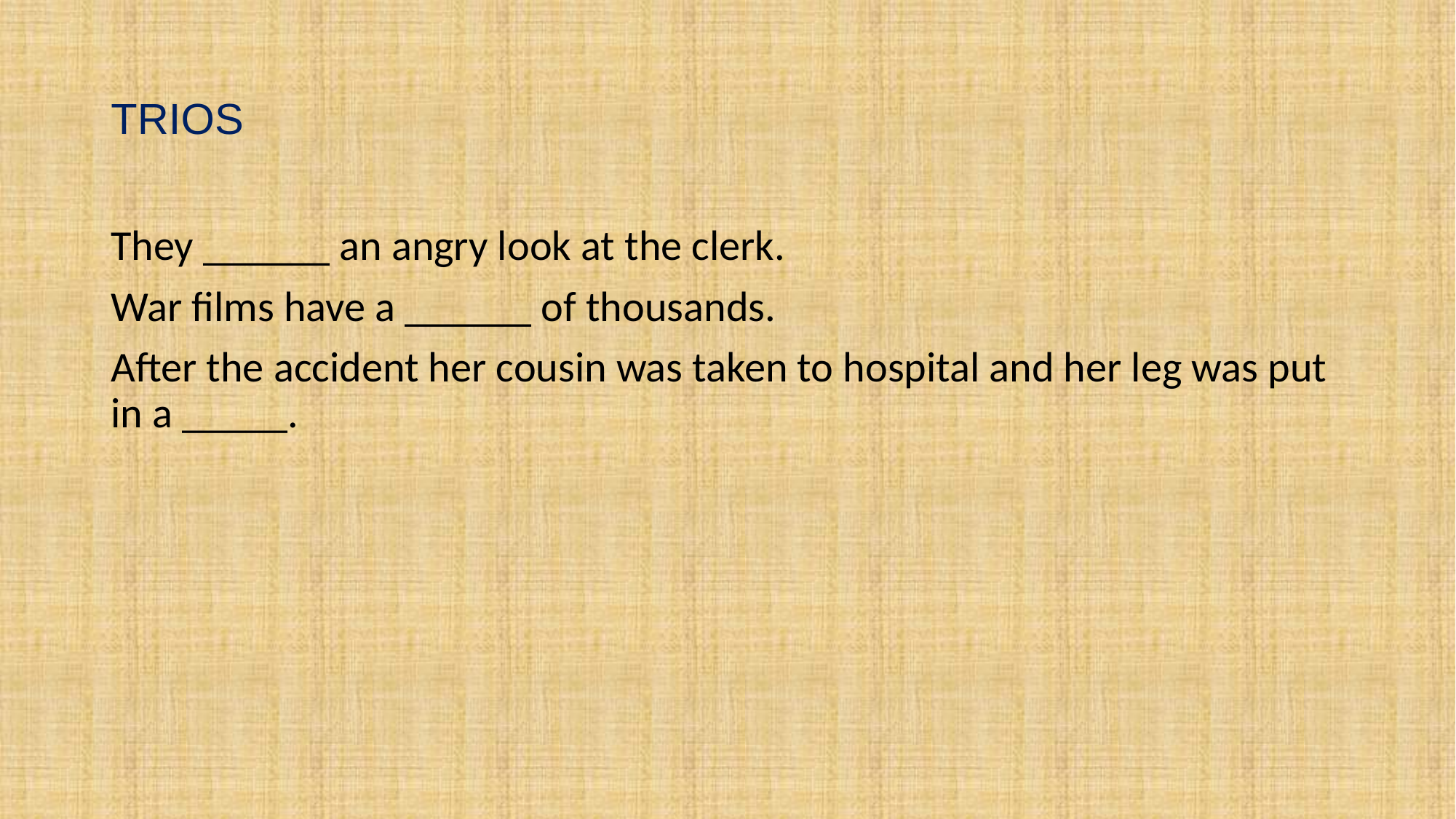

# TRIOS
They ______ an angry look at the clerk.
War films have a ______ of thousands.
After the accident her cousin was taken to hospital and her leg was put in a _____.